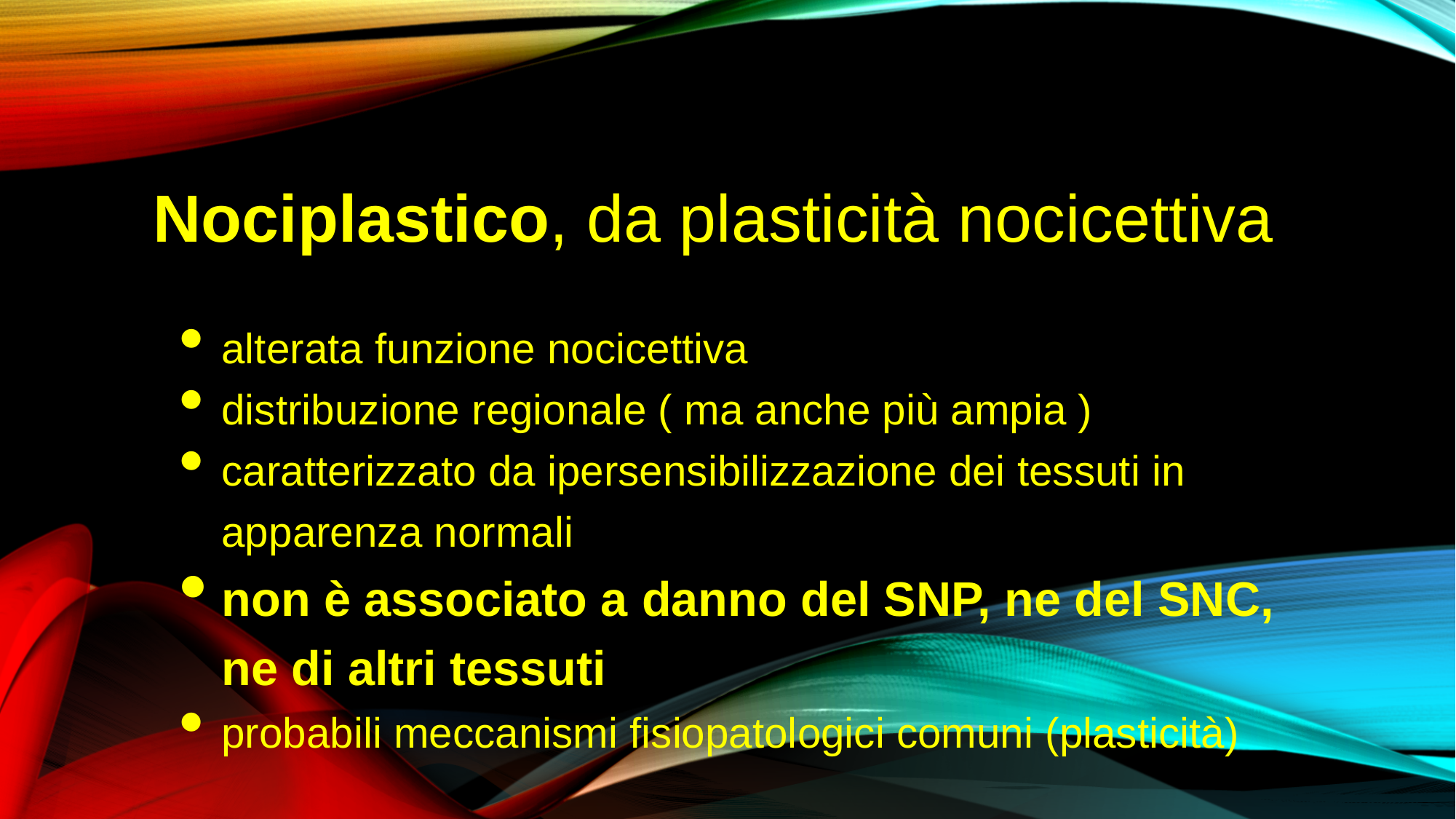

Nociplastico, da plasticità nocicettiva
alterata funzione nocicettiva
distribuzione regionale ( ma anche più ampia )
caratterizzato da ipersensibilizzazione dei tessuti in apparenza normali
non è associato a danno del SNP, ne del SNC, ne di altri tessuti
probabili meccanismi fisiopatologici comuni (plasticità)